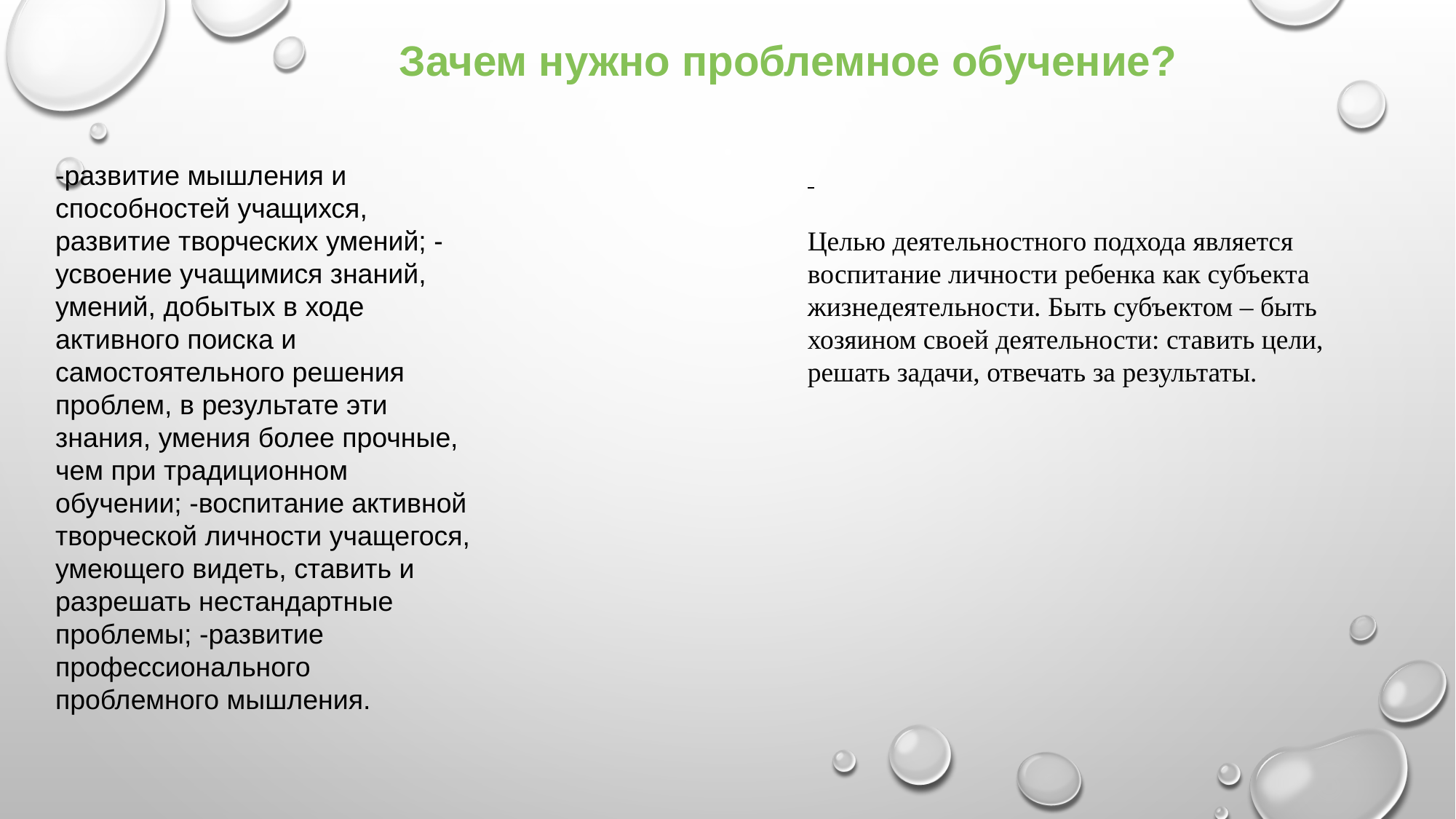

Зачем нужно проблемное обучение?

-развитие мышления и способностей учащихся, развитие творческих умений; -усвоение учащимися знаний, умений, добытых в ходе активного поиска и самостоятельного решения проблем, в результате эти знания, умения более прочные, чем при традиционном обучении; -воспитание активной творческой личности учащегося, умеющего видеть, ставить и разрешать нестандартные проблемы; -развитие профессионального проблемного мышления.

Целью деятельностного подхода является воспитание личности ребенка как субъекта жизнедеятельности. Быть субъектом – быть хозяином своей деятельности: ставить цели, решать задачи, отвечать за результаты.